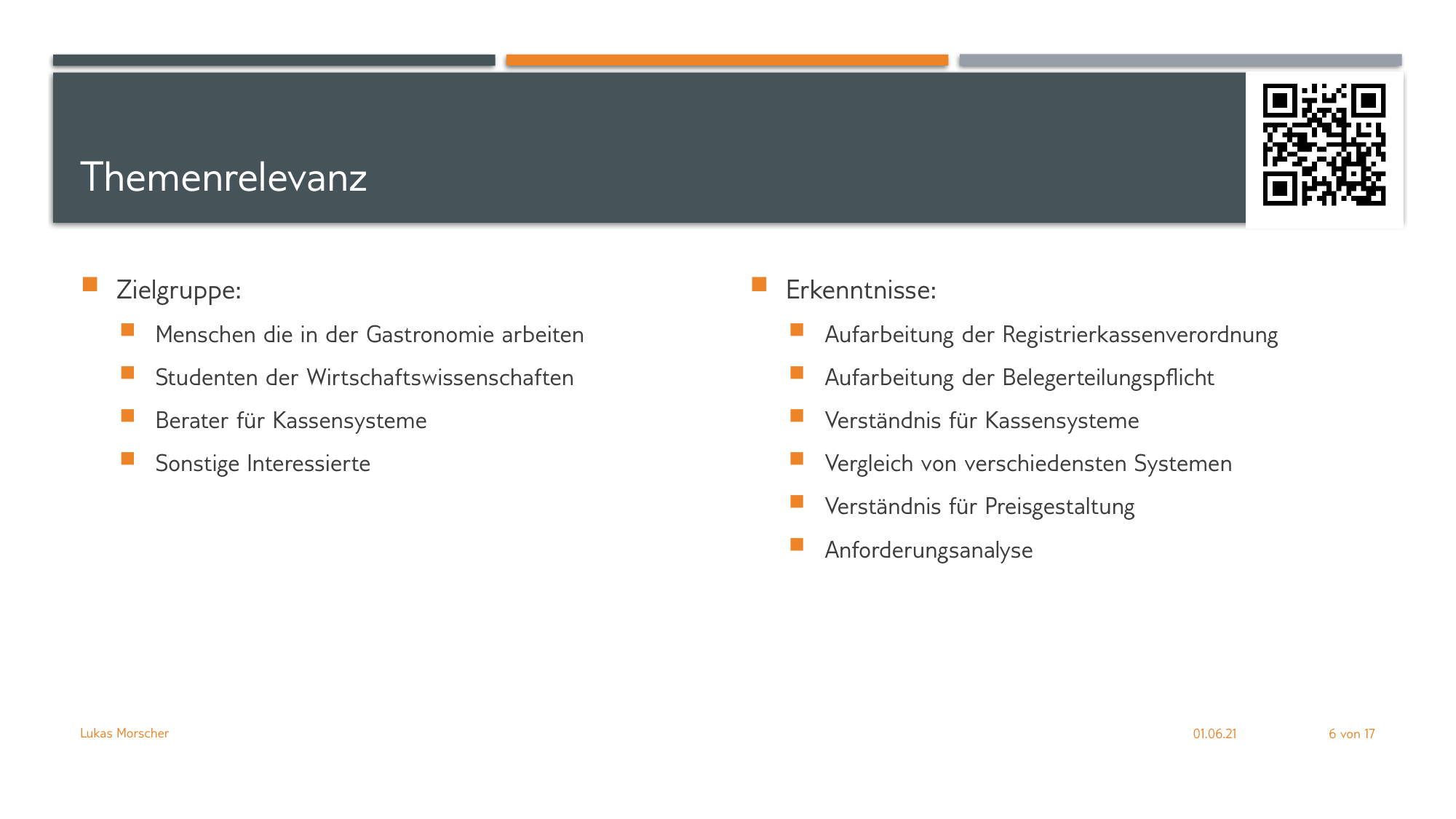

# Themenrelevanz
Zielgruppe:
Menschen die in der Gastronomie arbeiten
Studenten der Wirtschaftswissenschaften
Berater für Kassensysteme
Sonstige Interessierte

Erkenntnisse:
Aufarbeitung der Registrierkassenverordnung
Aufarbeitung der Belegerteilungspflicht
Verständnis für Kassensysteme
Vergleich von verschiedensten Systemen
Verständnis für Preisgestaltung
Anforderungsanalyse
Lukas Morscher
01.06.21
6 von 17